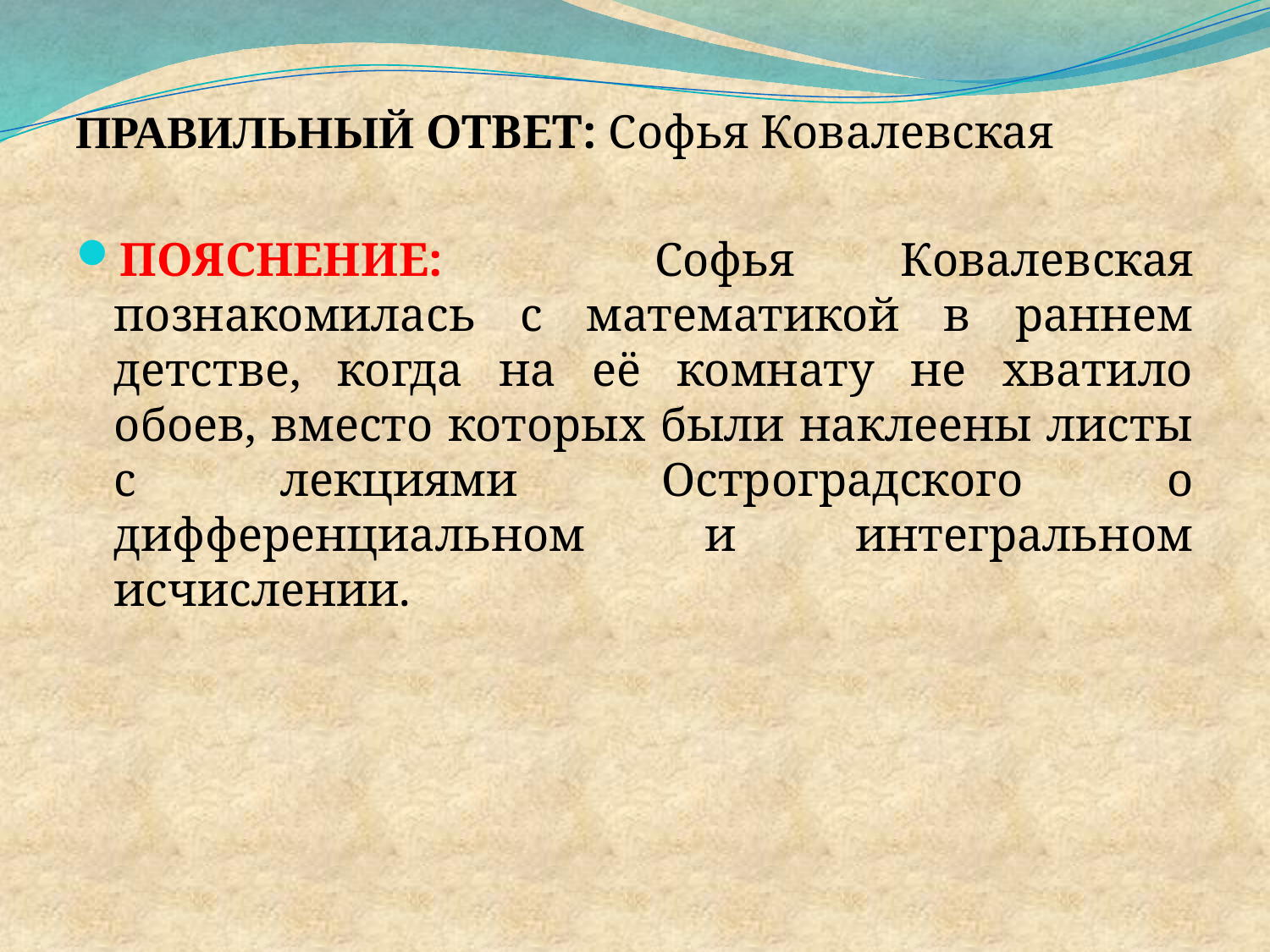

ПРАВИЛЬНЫЙ ОТВЕТ: Софья Ковалевская

ПОЯСНЕНИЕ:  Софья Ковалевская познакомилась с математикой в раннем детстве, когда на её комнату не хватило обоев, вместо которых были наклеены листы с лекциями Остроградского о дифференциальном и интегральном исчислении.